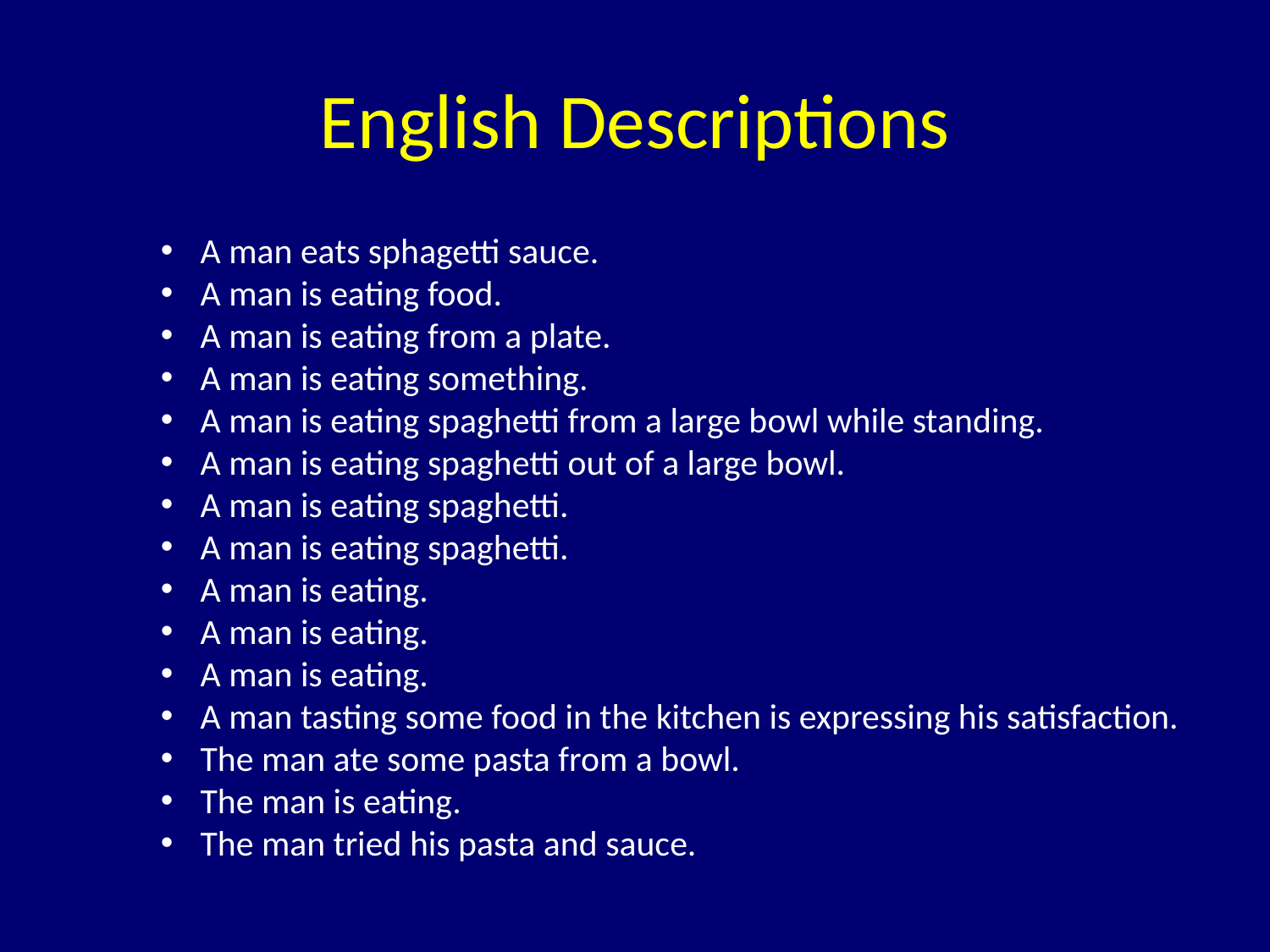

# English Descriptions
A man eats sphagetti sauce.
A man is eating food.
A man is eating from a plate.
A man is eating something.
A man is eating spaghetti from a large bowl while standing.
A man is eating spaghetti out of a large bowl.
A man is eating spaghetti.
A man is eating spaghetti.
A man is eating.
A man is eating.
A man is eating.
A man tasting some food in the kitchen is expressing his satisfaction.
The man ate some pasta from a bowl.
The man is eating.
The man tried his pasta and sauce.